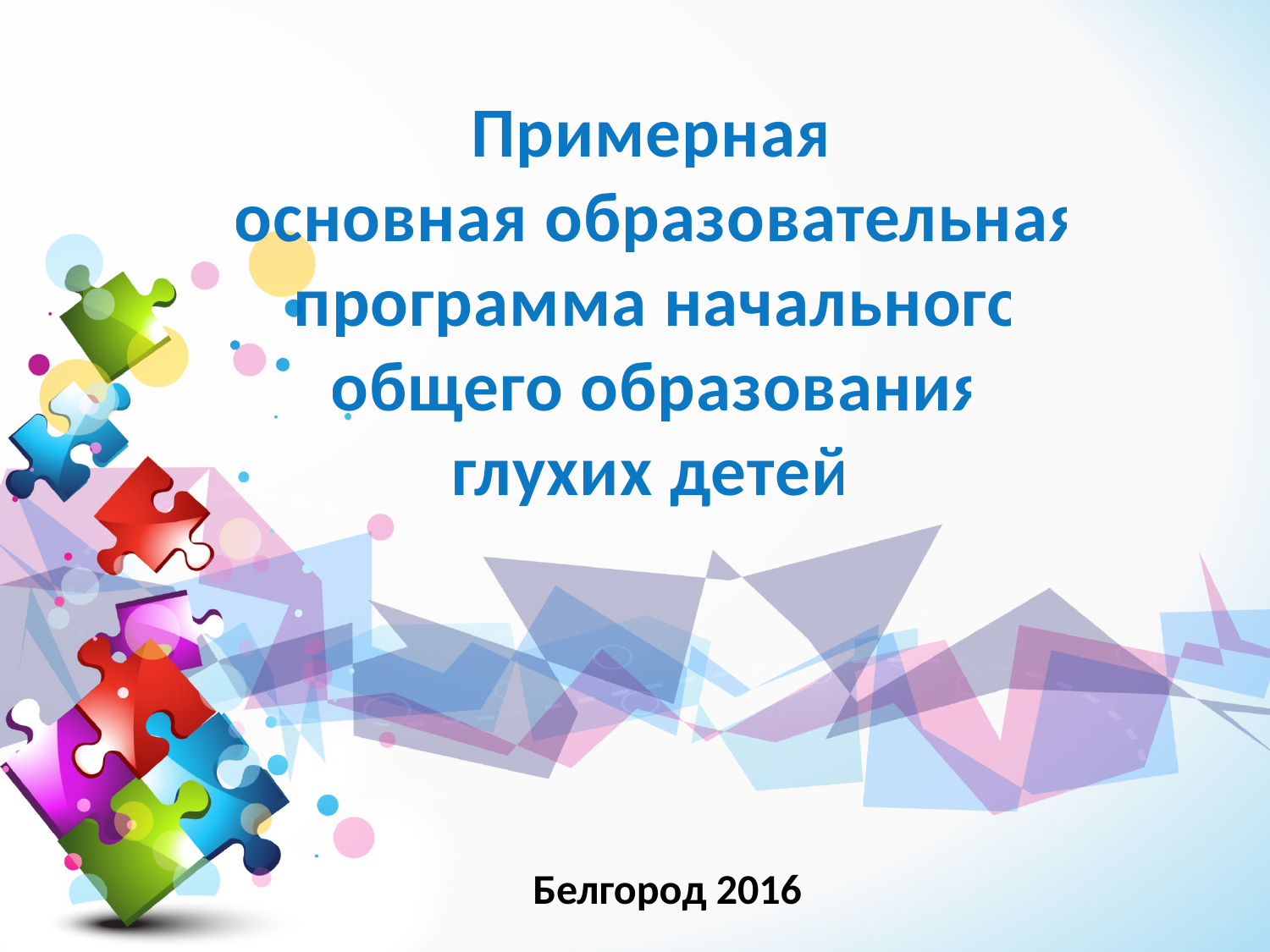

# Примерная основная образовательная программа начального общего образования глухих детей

Белгород 2016